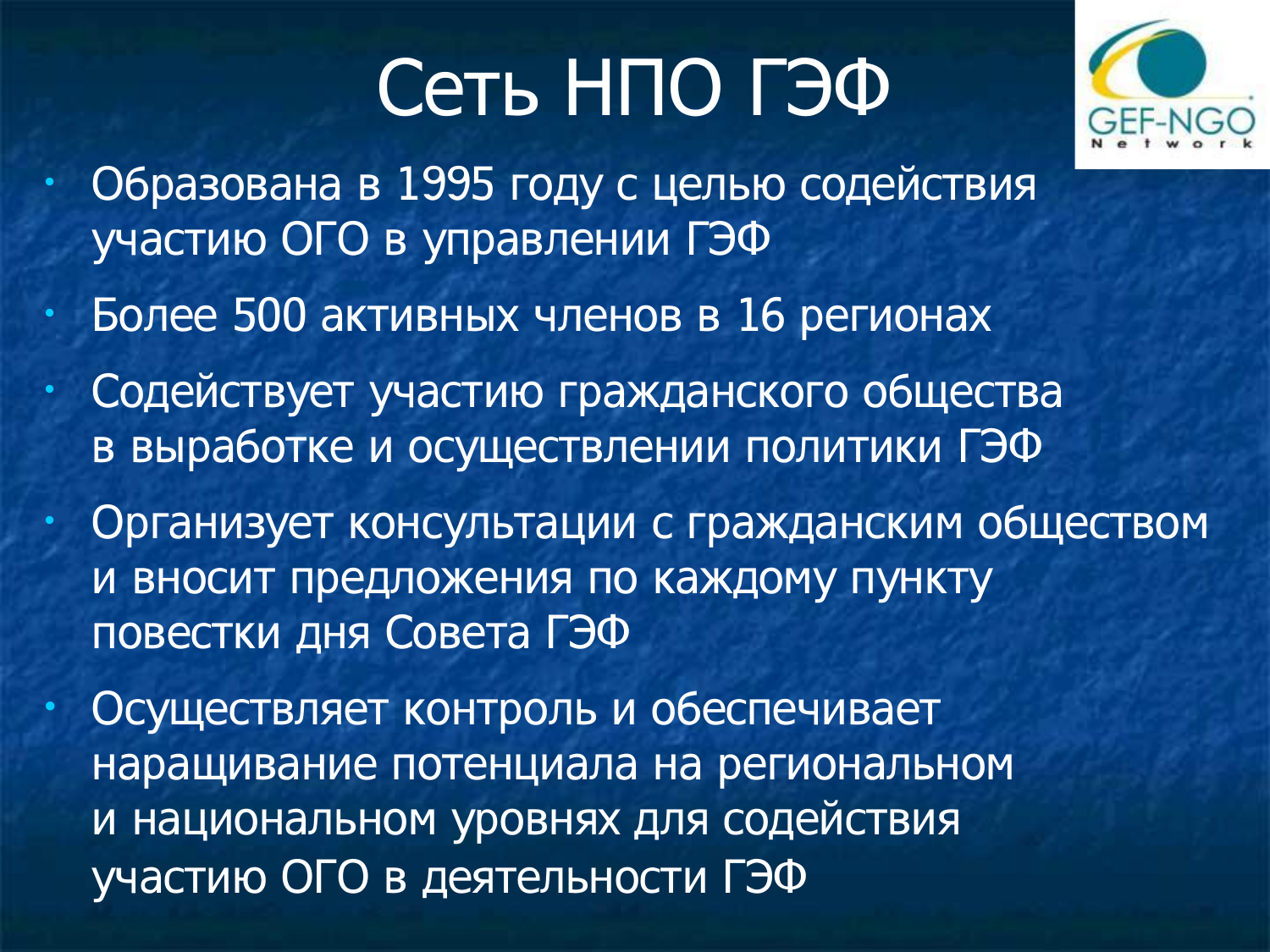

# Сеть НПО ГЭФ
Образована в 1995 году с целью содействия участию ОГО в управлении ГЭФ
Более 500 активных членов в 16 регионах
Содействует участию гражданского общества
в выработке и осуществлении политики ГЭФ
Организует консультации с гражданским обществом и вносит предложения по каждому пункту
повестки дня Совета ГЭФ
Осуществляет контроль и обеспечивает наращивание потенциала на региональном
и национальном уровнях для содействия
участию ОГО в деятельности ГЭФ